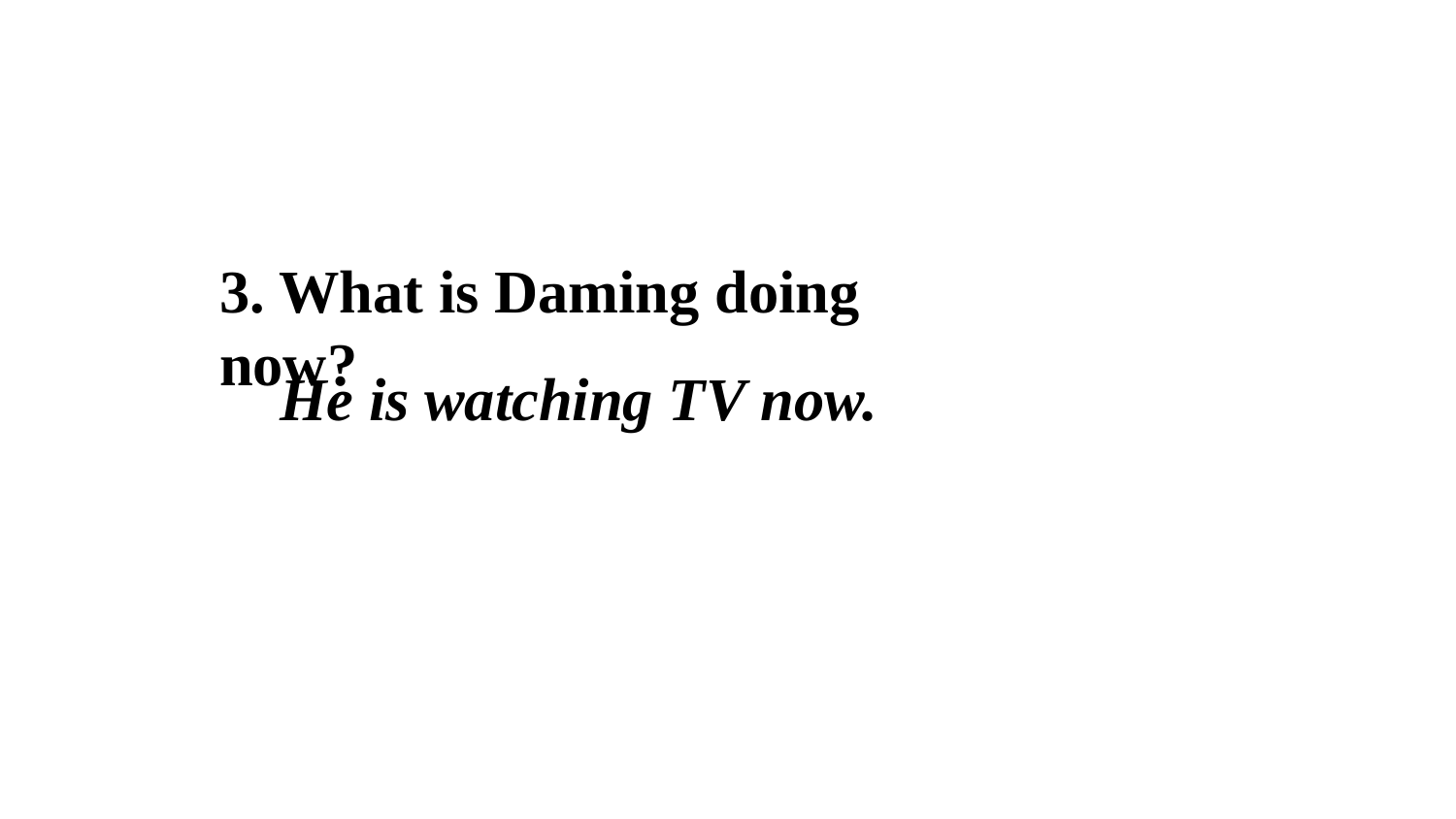

3. What is Daming doing now?
He is watching TV now.